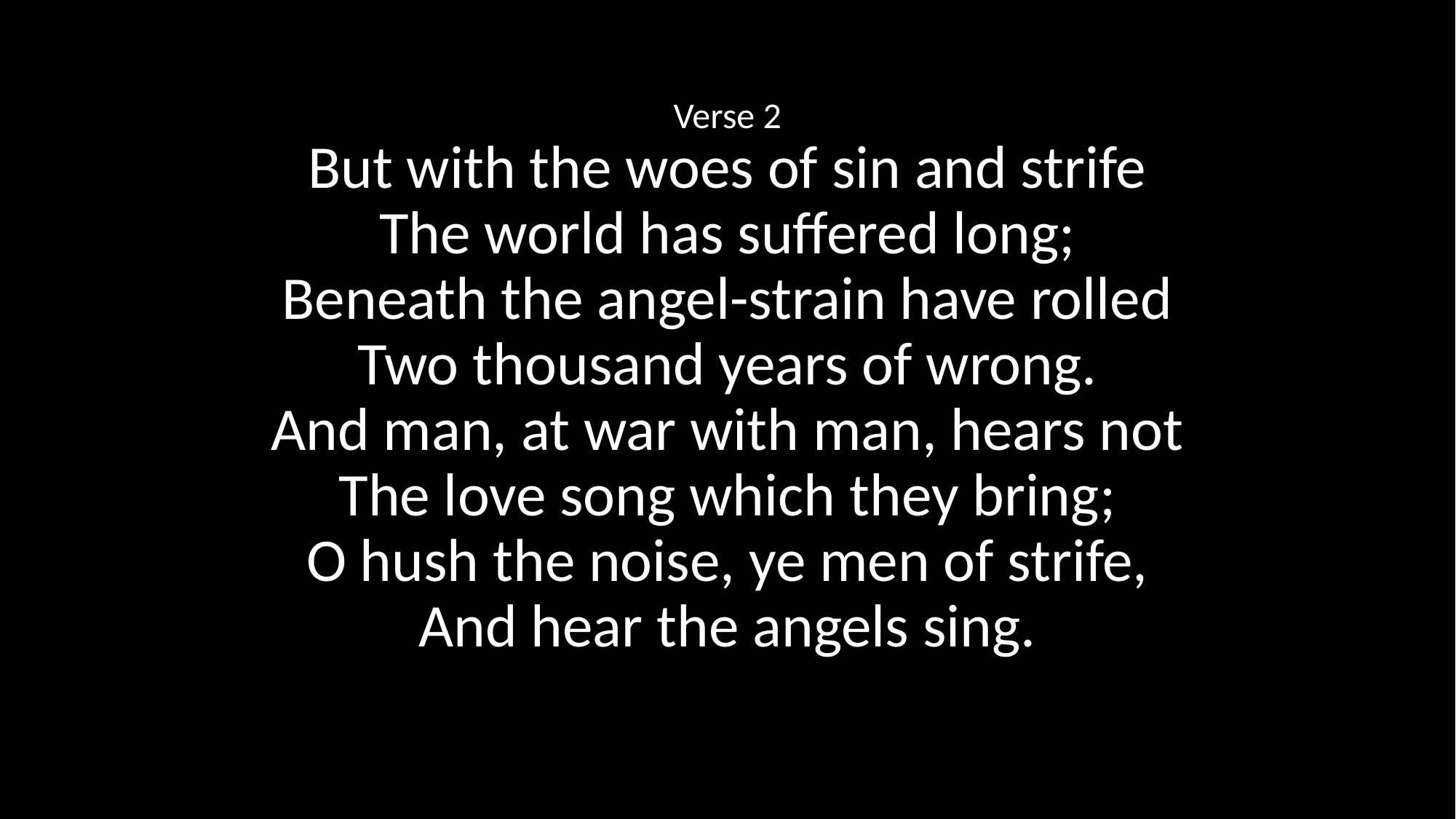

Verse 2
But with the woes of sin and strife
The world has suffered long;
Beneath the angel-strain have rolled
Two thousand years of wrong.
And man, at war with man, hears not
The love song which they bring;
O hush the noise, ye men of strife,
And hear the angels sing.